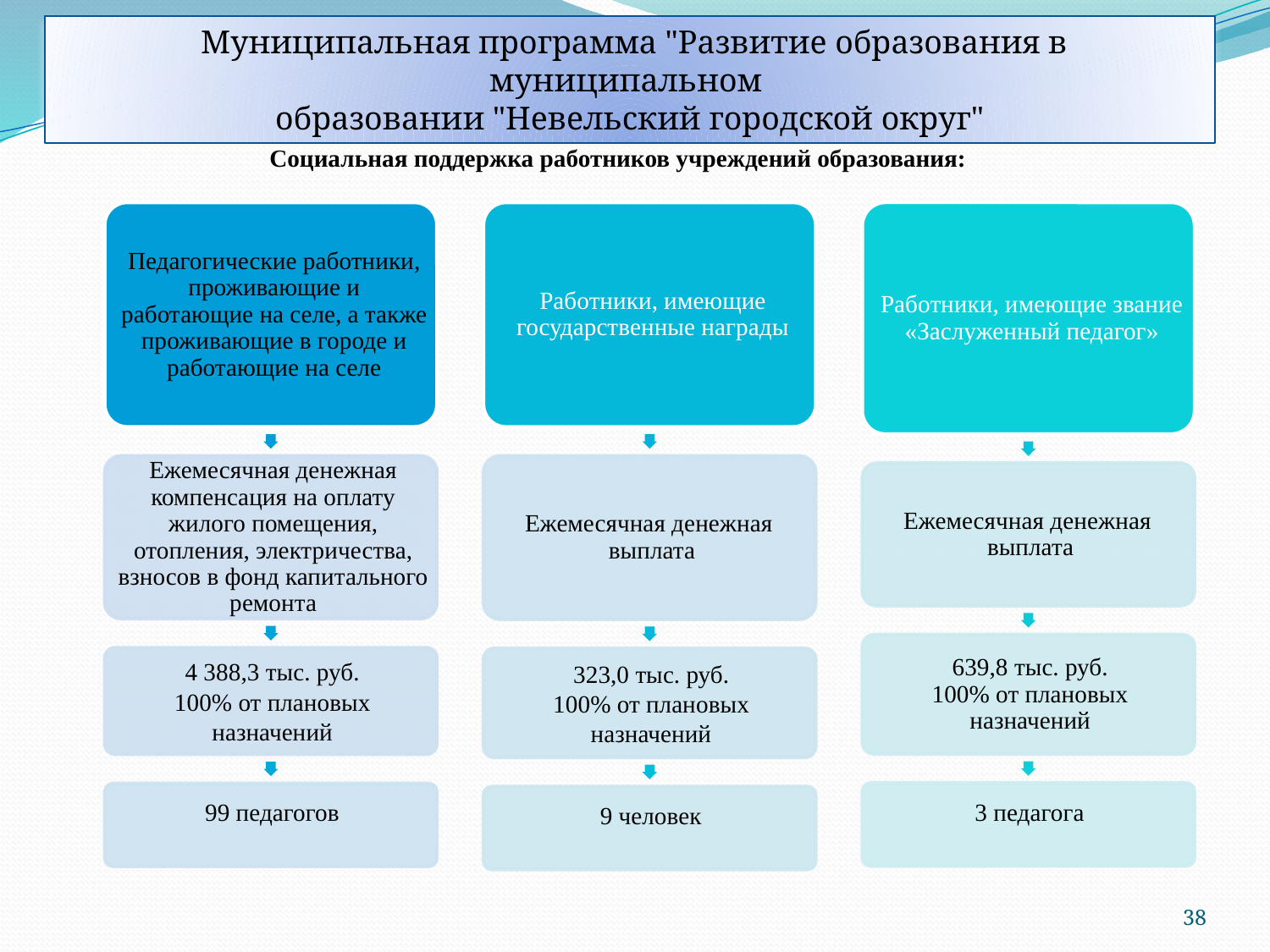

Муниципальная программа "Развитие образования в муниципальном
образовании "Невельский городской округ"
Социальная поддержка работников учреждений образования:
Педагогические работники, проживающие и работающие на селе, а также проживающие в городе и работающие на селе
Ежемесячная денежная компенсация на оплату жилого помещения, отопления, электричества, взносов в фонд капитального ремонта
4 388,3 тыс. руб.
100% от плановых назначений
99 педагогов

Работники, имеющие государственные награды
Ежемесячная денежная  выплата
323,0 тыс. руб.
100% от плановых назначений
9 человек

Работники, имеющие звание «Заслуженный педагог»
Ежемесячная денежная  выплата
639,8 тыс. руб.
100% от плановых назначений
3 педагога

38